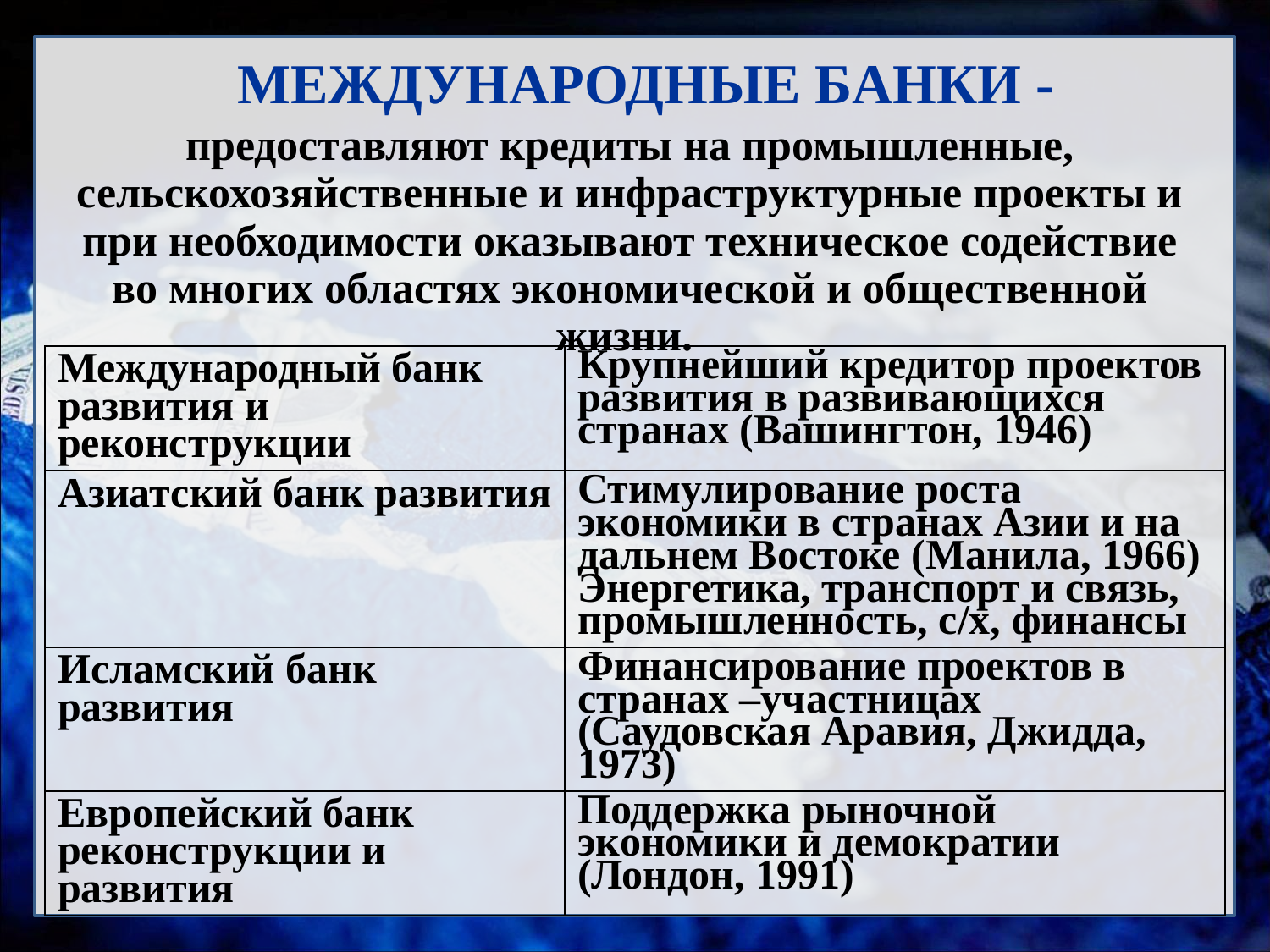

# МЕЖДУНАРОДНЫЕ БАНКИ -
предоставляют кредиты на промышленные, сельскохозяйственные и инфраструктурные проекты и при необходимости оказывают техническое содействие во многих областях экономической и общественной жизни.

| Международный банк развития и реконструкции | Крупнейший кредитор проектов развития в развивающихся странах (Вашингтон, 1946) |
| --- | --- |
| Азиатский банк развития | Стимулирование роста экономики в странах Азии и на дальнем Востоке (Манила, 1966) Энергетика, транспорт и связь, промышленность, с/х, финансы |
| Исламский банк развития | Финансирование проектов в странах –участницах (Саудовская Аравия, Джидда, 1973) |
| Европейский банк реконструкции и развития | Поддержка рыночной экономики и демократии (Лондон, 1991) |